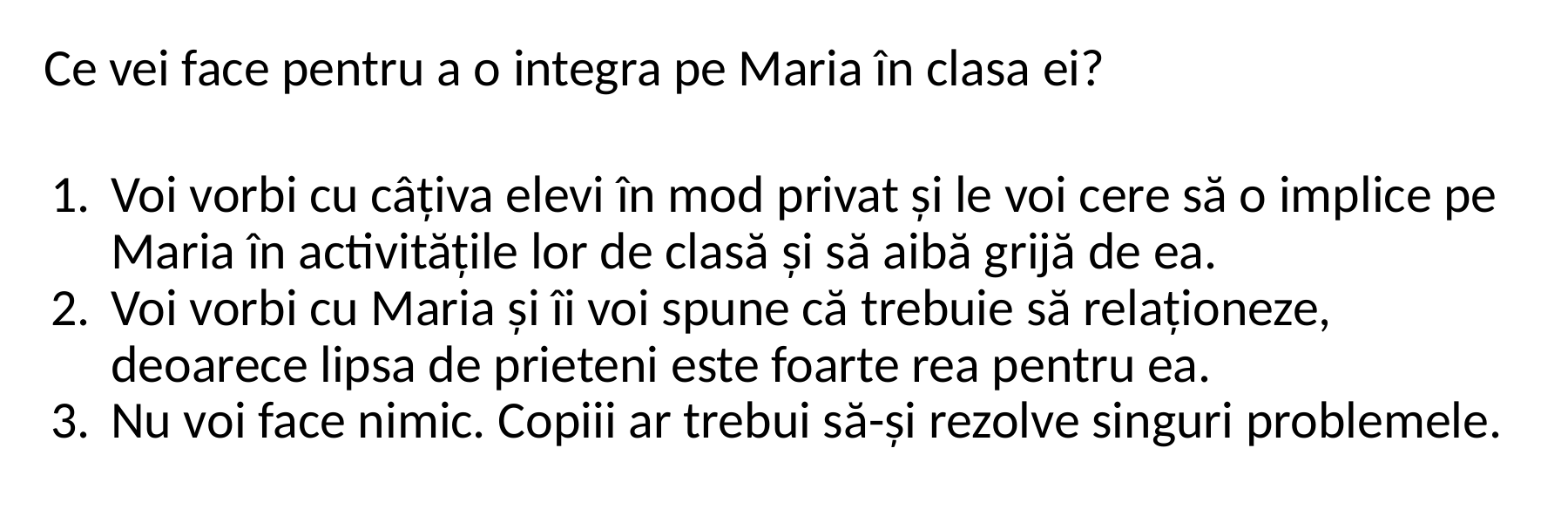

Ce vei face pentru a o integra pe Maria în clasa ei?

Voi vorbi cu câțiva elevi în mod privat și le voi cere să o implice pe Maria în activitățile lor de clasă și să aibă grijă de ea.
Voi vorbi cu Maria și îi voi spune că trebuie să relaționeze, deoarece lipsa de prieteni este foarte rea pentru ea.
Nu voi face nimic. Copiii ar trebui să-și rezolve singuri problemele.